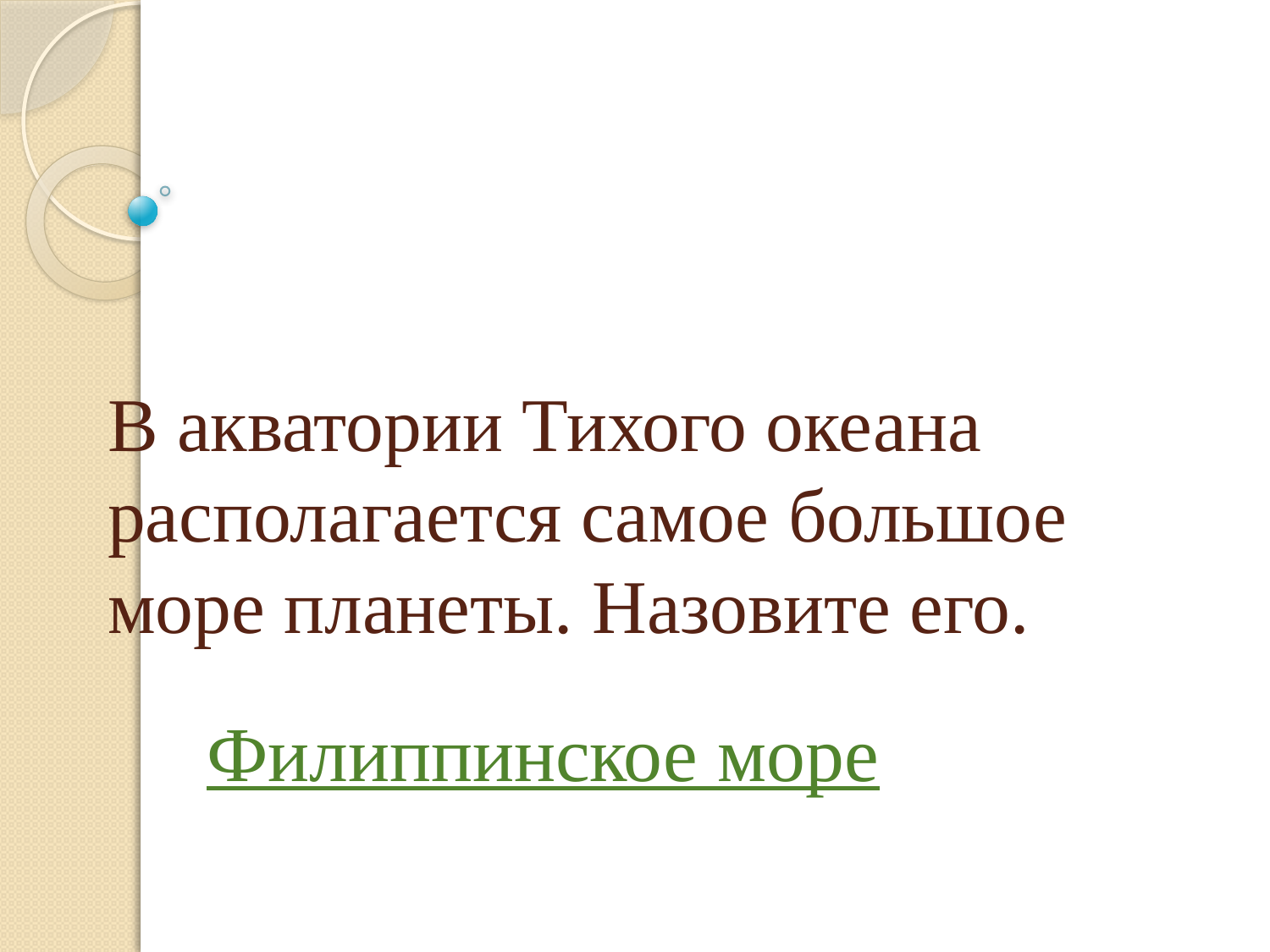

# В акватории Тихого океана располагается самое большое море планеты. Назовите его.
Филиппинское море